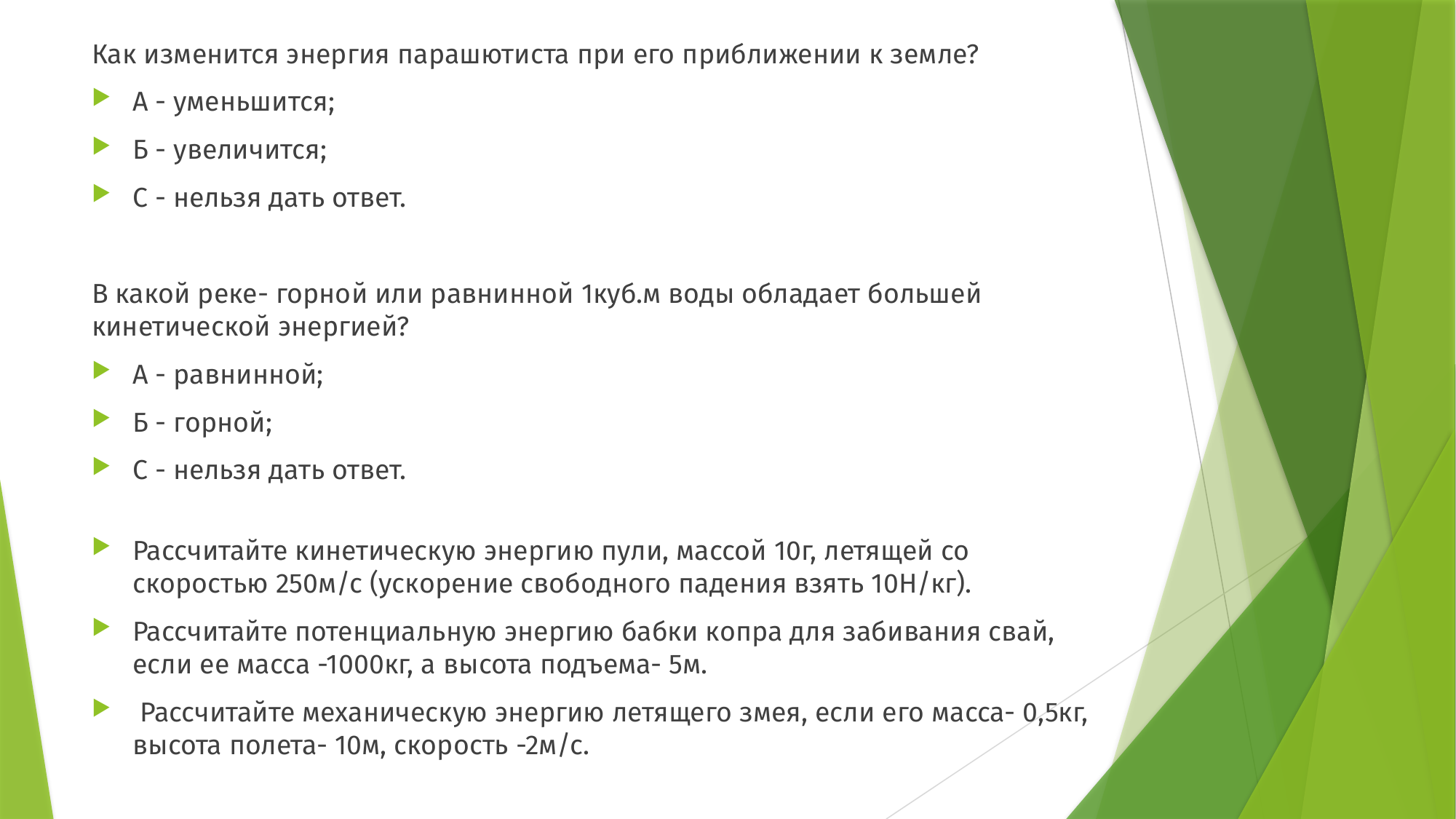

Как изменится энергия парашютиста при его приближении к земле?
А - уменьшится;
Б - увеличится;
С - нельзя дать ответ.

В какой реке- горной или равнинной 1куб.м воды обладает большей кинетической энергией?
А - равнинной;
Б - горной;
С - нельзя дать ответ.
Рассчитайте кинетическую энергию пули, массой 10г, летящей со скоростью 250м/с (ускорение свободного падения взять 10Н/кг).
Рассчитайте потенциальную энергию бабки копра для забивания свай, если ее масса -1000кг, а высота подъема- 5м.
 Рассчитайте механическую энергию летящего змея, если его масса- 0,5кг, высота полета- 10м, скорость -2м/с.